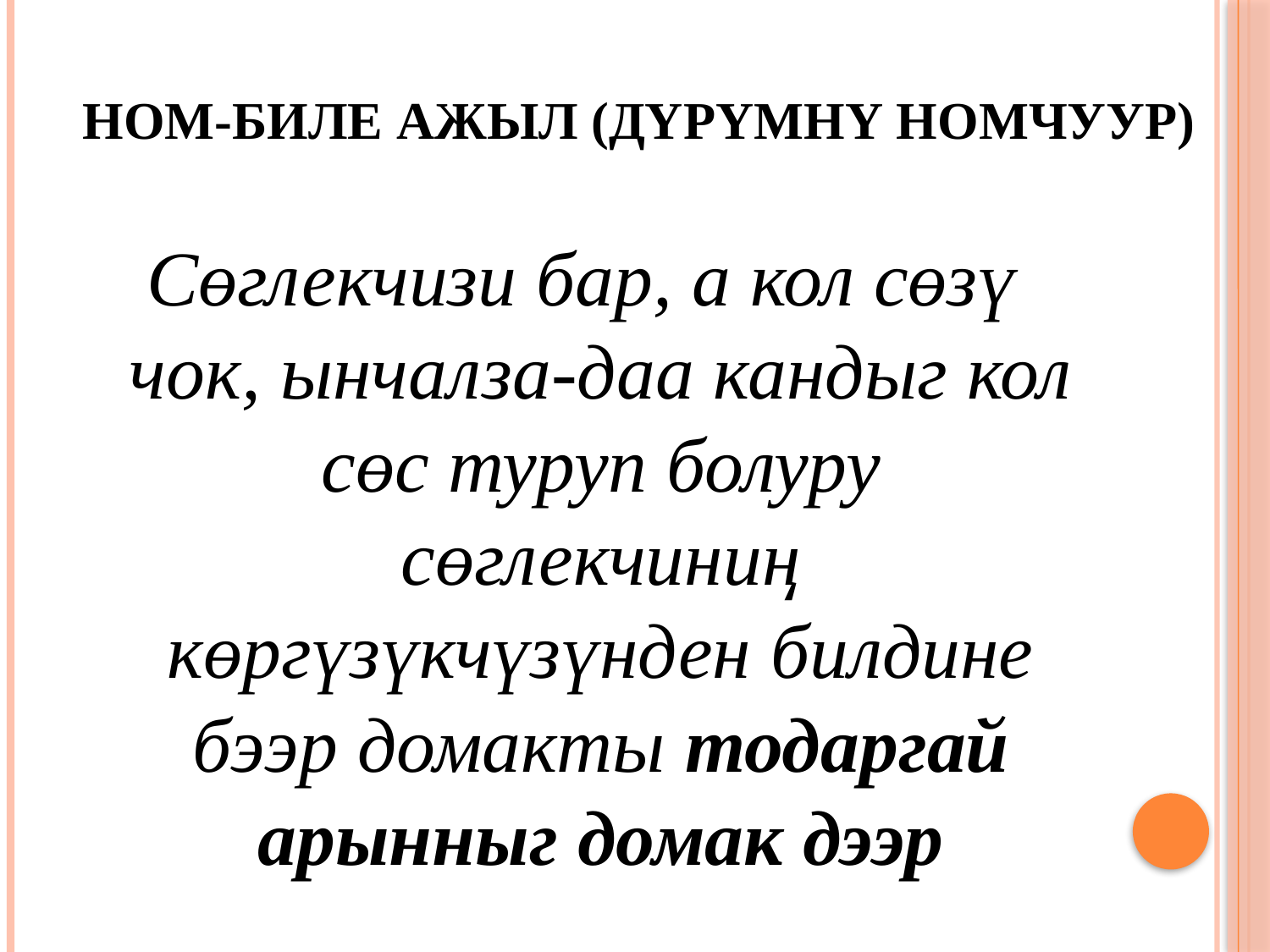

# Ном-биле ажыл (дүрүмнү номчуур)
Сөглекчизи бар, а кол сөзү чок, ынчалза-даа кандыг кол сөс туруп болуру сөглекчиниӊ көргүзүкчүзүнден билдине бээр домакты тодаргай арынныг домак дээр